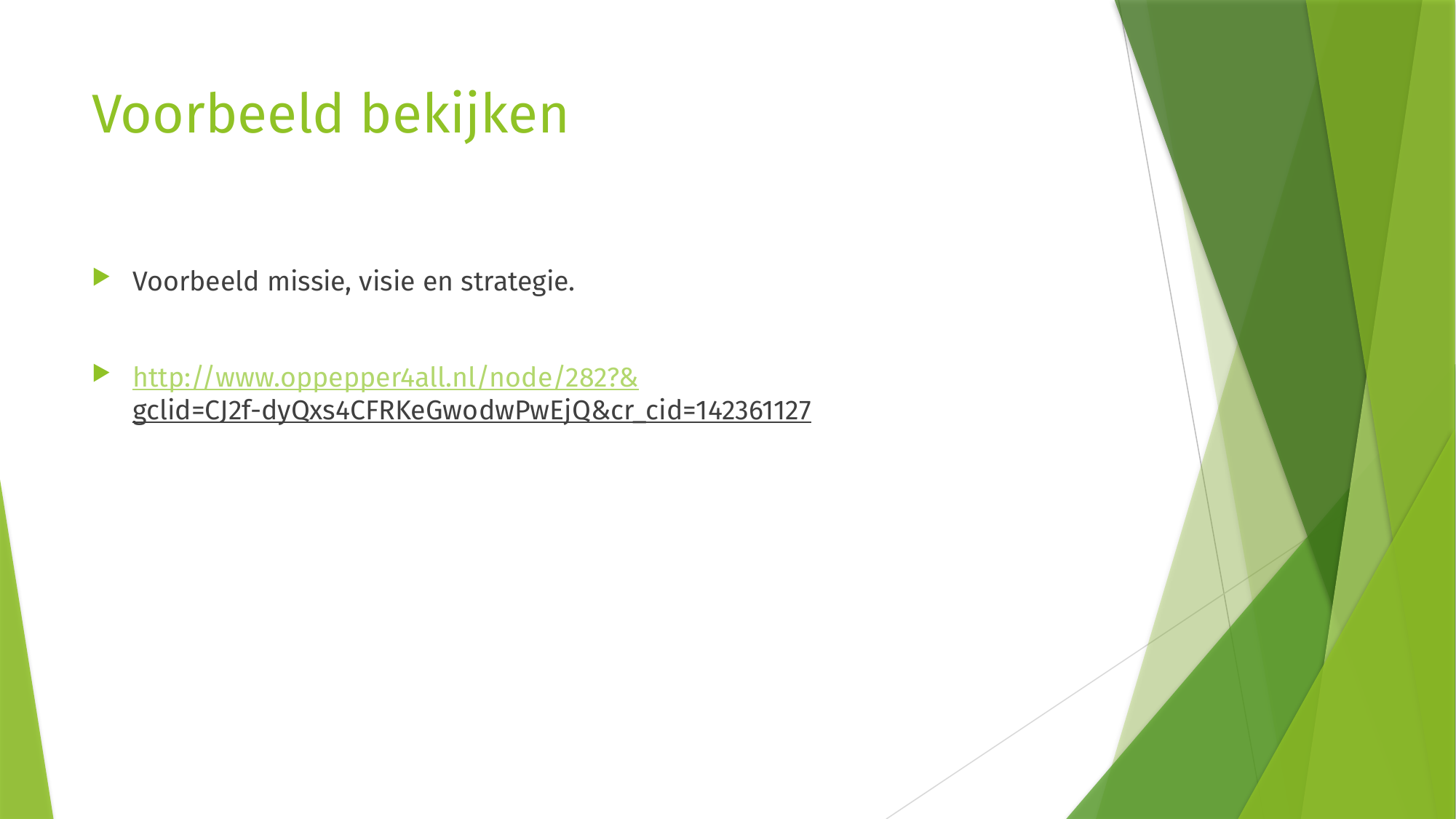

# Voorbeeld bekijken
Voorbeeld missie, visie en strategie.

http://www.oppepper4all.nl/node/282?&gclid=CJ2f-dyQxs4CFRKeGwodwPwEjQ&cr_cid=142361127